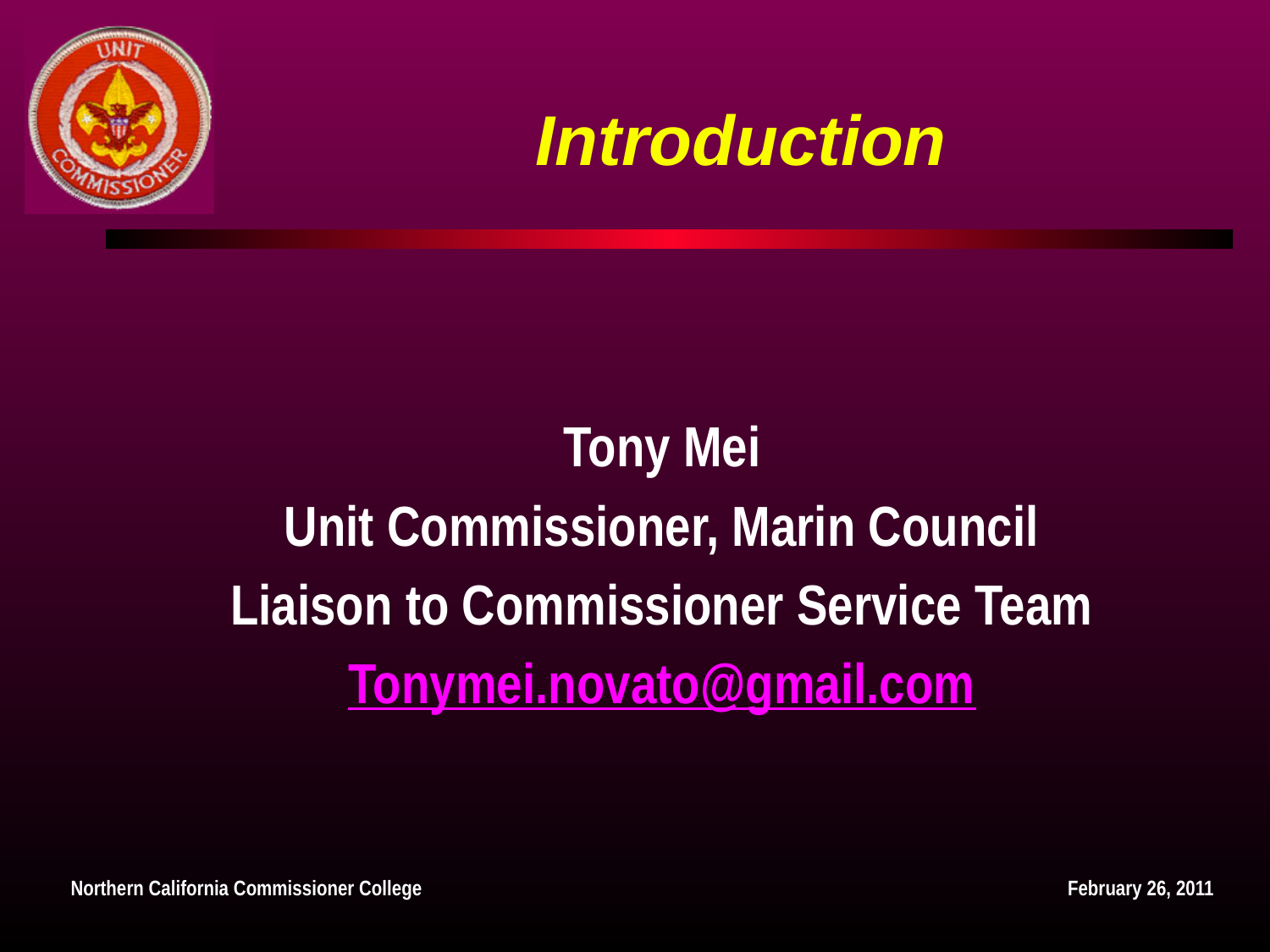

# Introduction

Tony Mei
Unit Commissioner, Marin Council
Liaison to Commissioner Service Team
Tonymei.novato@gmail.com